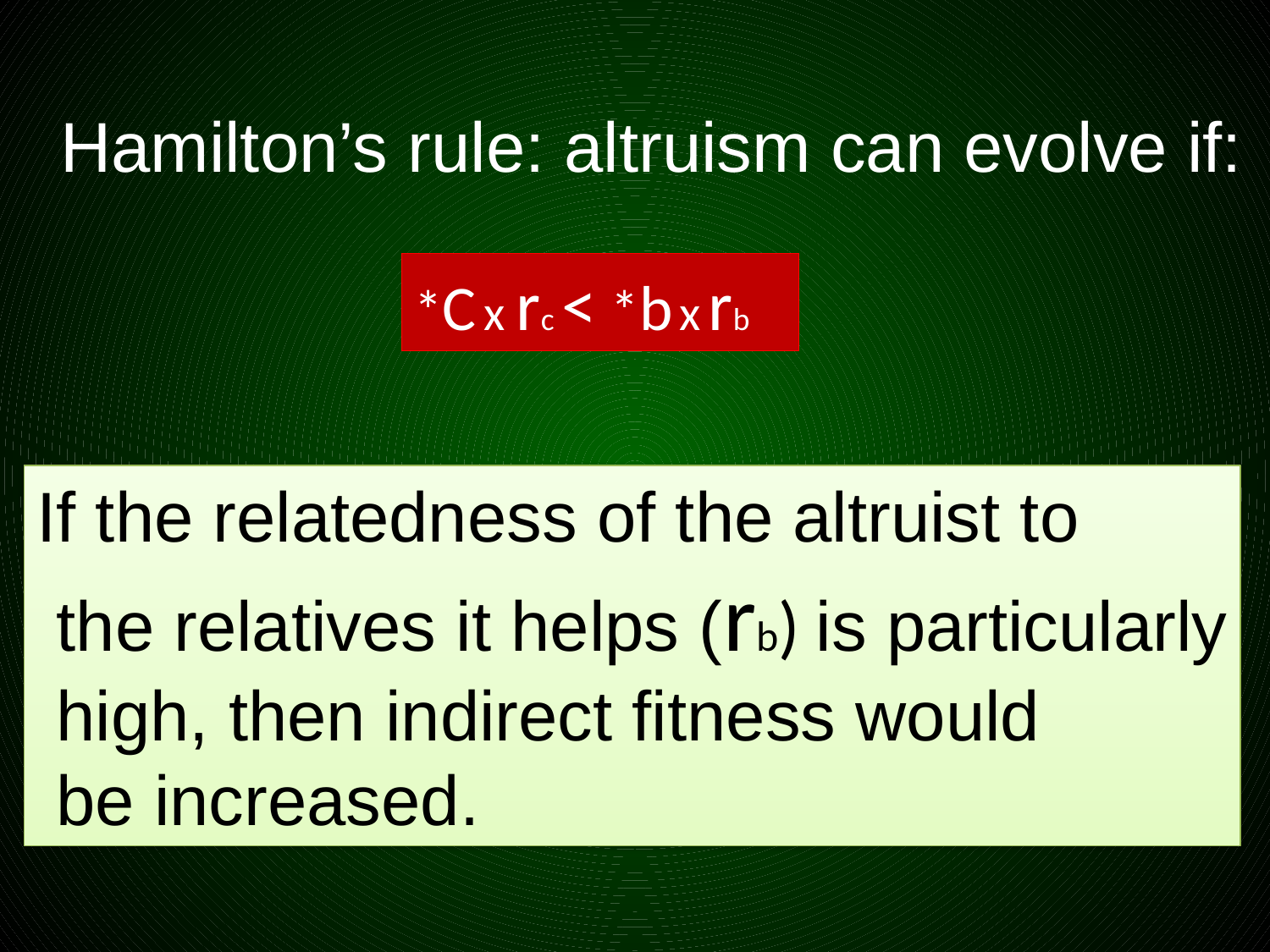

Hamilton’s rule: altruism can evolve if:
*C x rc < *b x rb
If the relatedness of the altruist to
 the relatives it helps (rb) is particularly
 high, then indirect fitness would
 be increased.